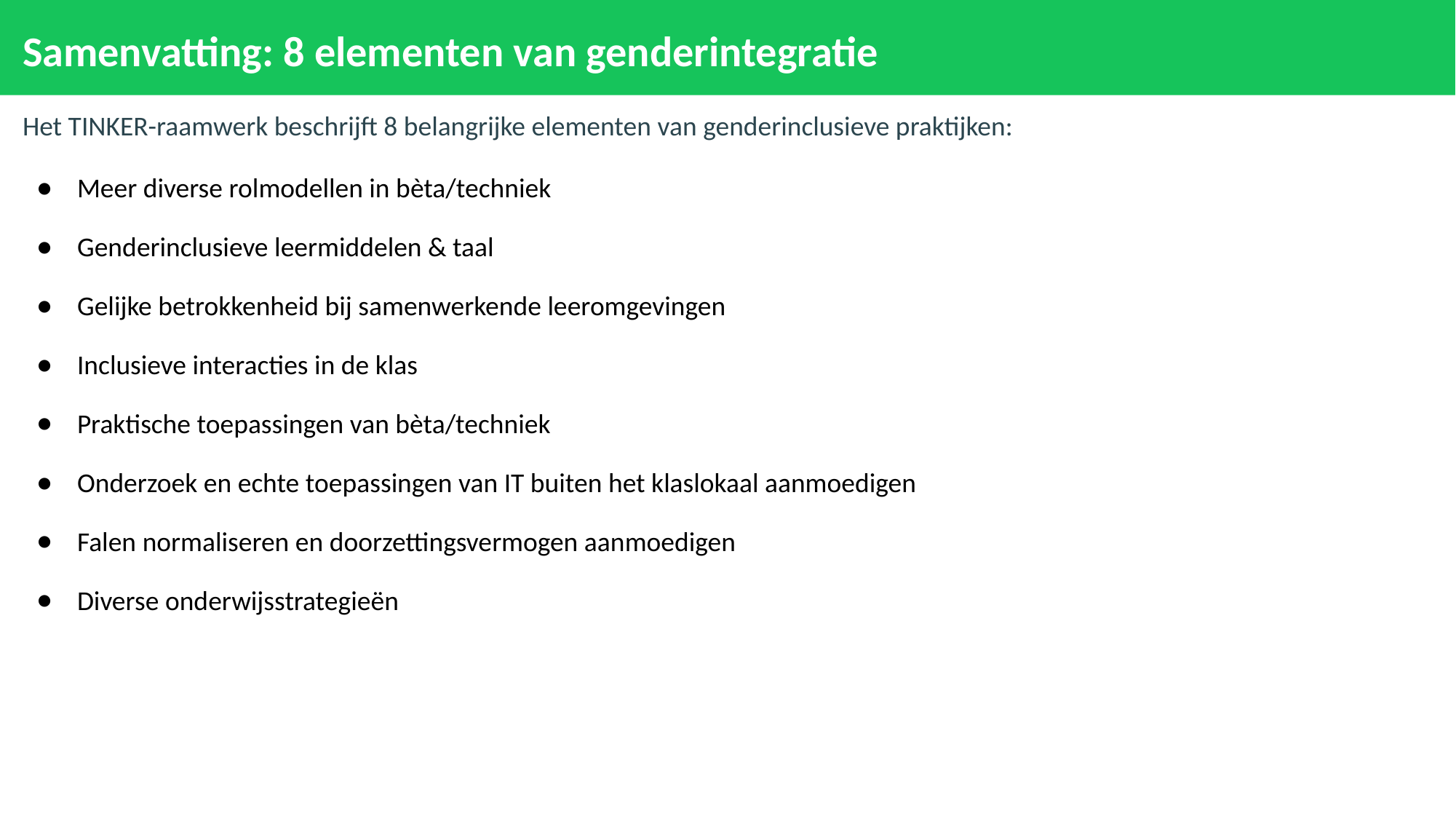

# Samenvatting: 8 elementen van genderintegratie
Het TINKER-raamwerk beschrijft 8 belangrijke elementen van genderinclusieve praktijken:
Meer diverse rolmodellen in bèta/techniek
Genderinclusieve leermiddelen & taal
Gelijke betrokkenheid bij samenwerkende leeromgevingen
Inclusieve interacties in de klas
Praktische toepassingen van bèta/techniek
Onderzoek en echte toepassingen van IT buiten het klaslokaal aanmoedigen
Falen normaliseren en doorzettingsvermogen aanmoedigen
Diverse onderwijsstrategieën